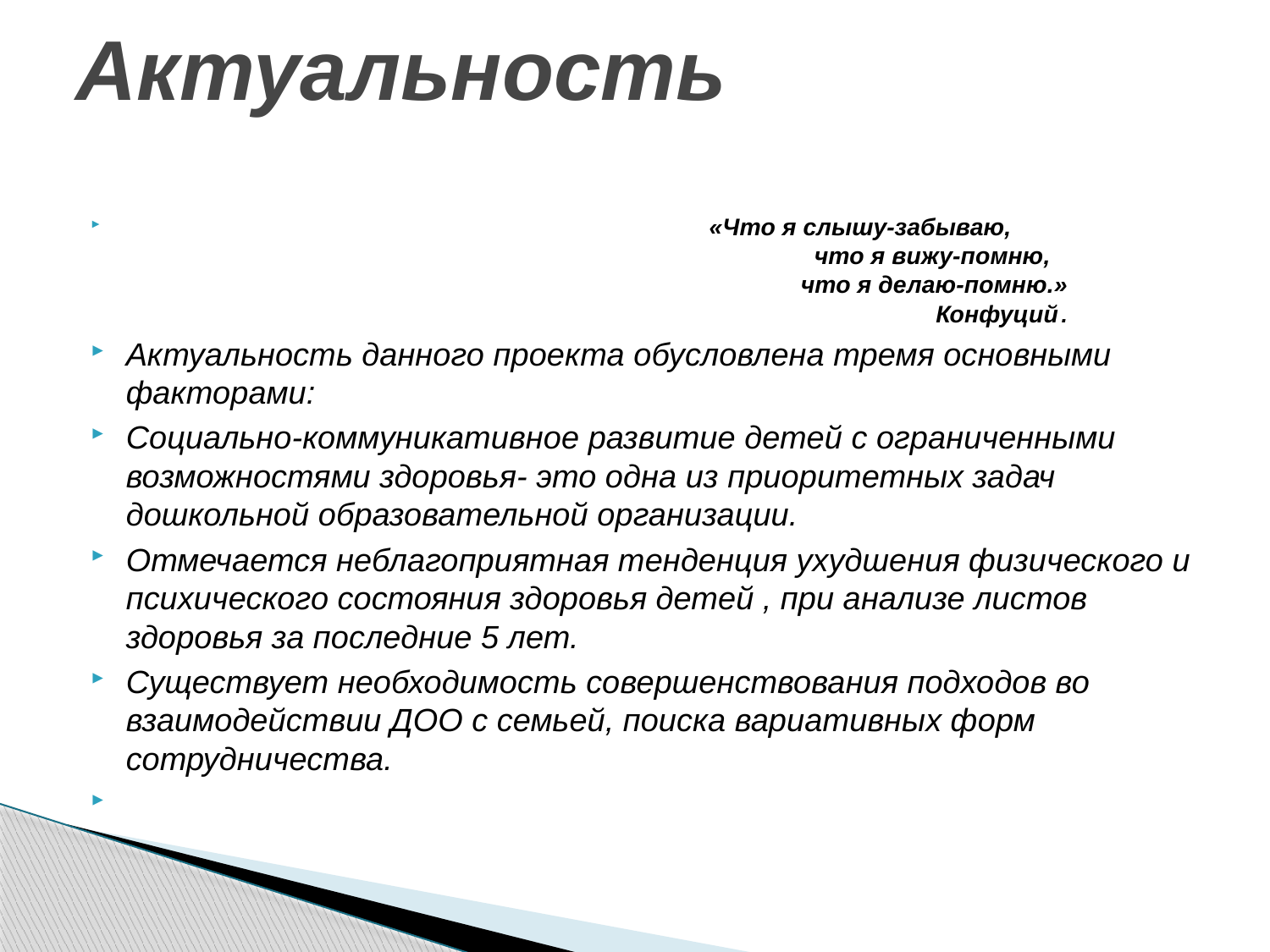

# Актуальность
                                                                                               «Что я слышу-забываю,
                                                                                                      что я вижу-помню,
                                                                                                    что я делаю-помню.»
                                                                                                                        Конфуций.
Актуальность данного проекта обусловлена тремя основными факторами:
Социально-коммуникативное развитие детей с ограниченными возможностями здоровья- это одна из приоритетных задач дошкольной образовательной организации.
Отмечается неблагоприятная тенденция ухудшения физического и психического состояния здоровья детей , при анализе листов здоровья за последние 5 лет.
Существует необходимость совершенствования подходов во взаимодействии ДОО с семьей, поиска вариативных форм сотрудничества.